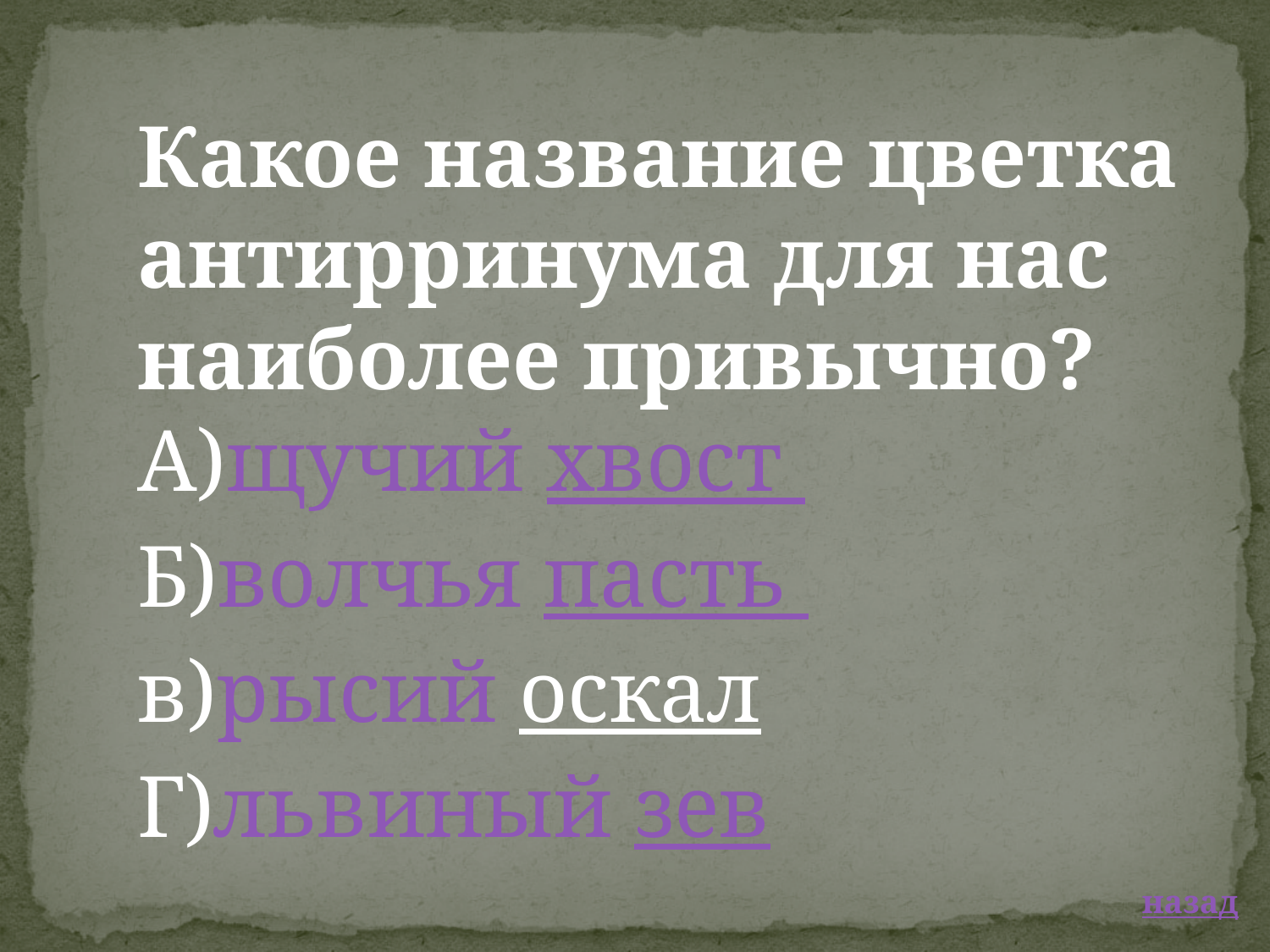

Какое название цветка антирринума для нас наиболее привычно?
А)щучий хвост
Б)волчья пасть
в)рысий оскал
Г)львиный зев
 назад